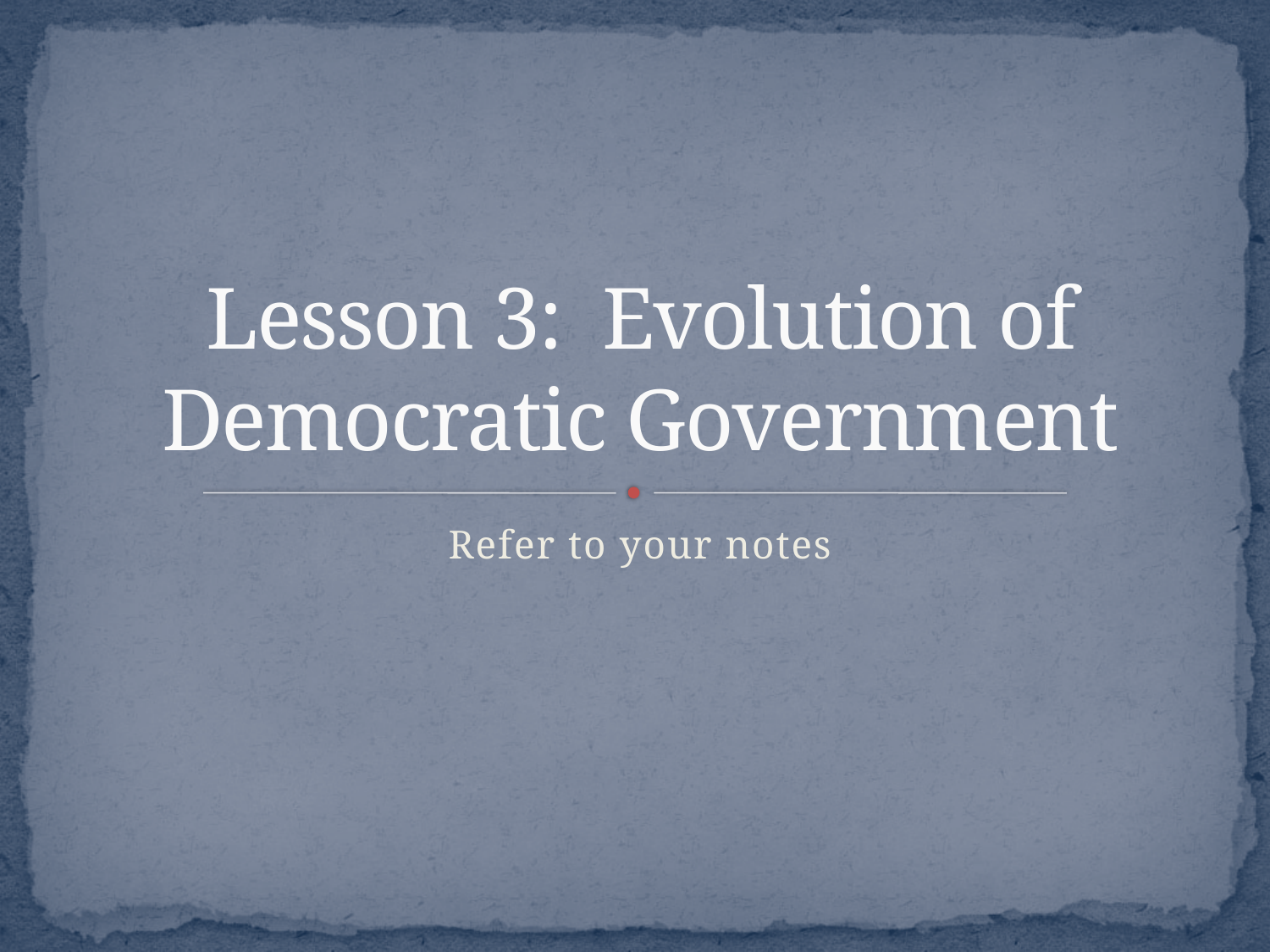

# Lesson 3:  Evolution of Democratic Government
Refer to your notes